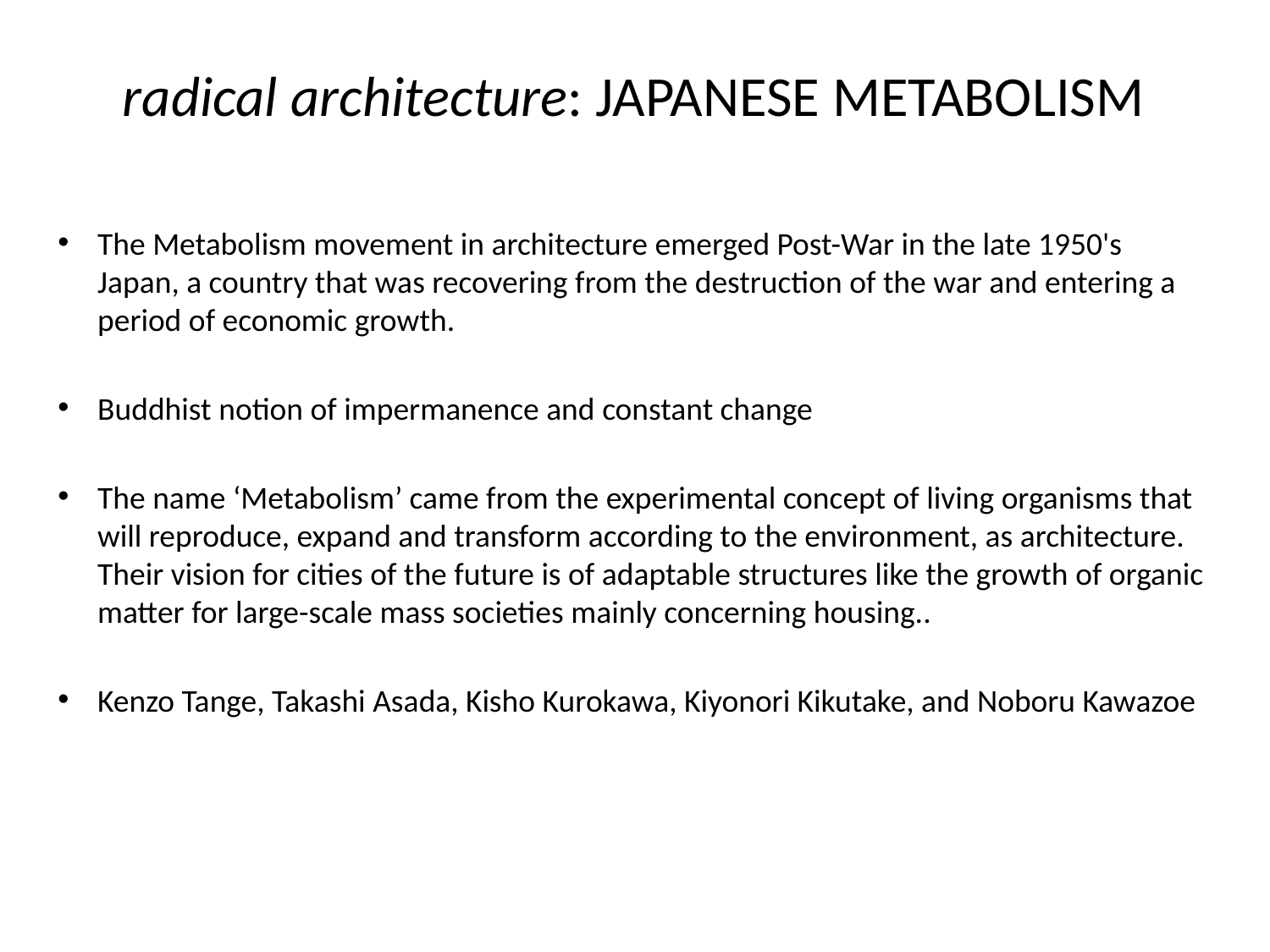

radical architecture: JAPANESE METABOLISM

The Metabolism movement in architecture emerged Post-War in the late 1950's Japan, a country that was recovering from the destruction of the war and entering a period of economic growth.

Buddhist notion of impermanence and constant change

The name ‘Metabolism’ came from the experimental concept of living organisms that will reproduce, expand and transform according to the environment, as architecture. Their vision for cities of the future is of adaptable structures like the growth of organic matter for large-scale mass societies mainly concerning housing..

Kenzo Tange, Takashi Asada, Kisho Kurokawa, Kiyonori Kikutake, and Noboru Kawazoe